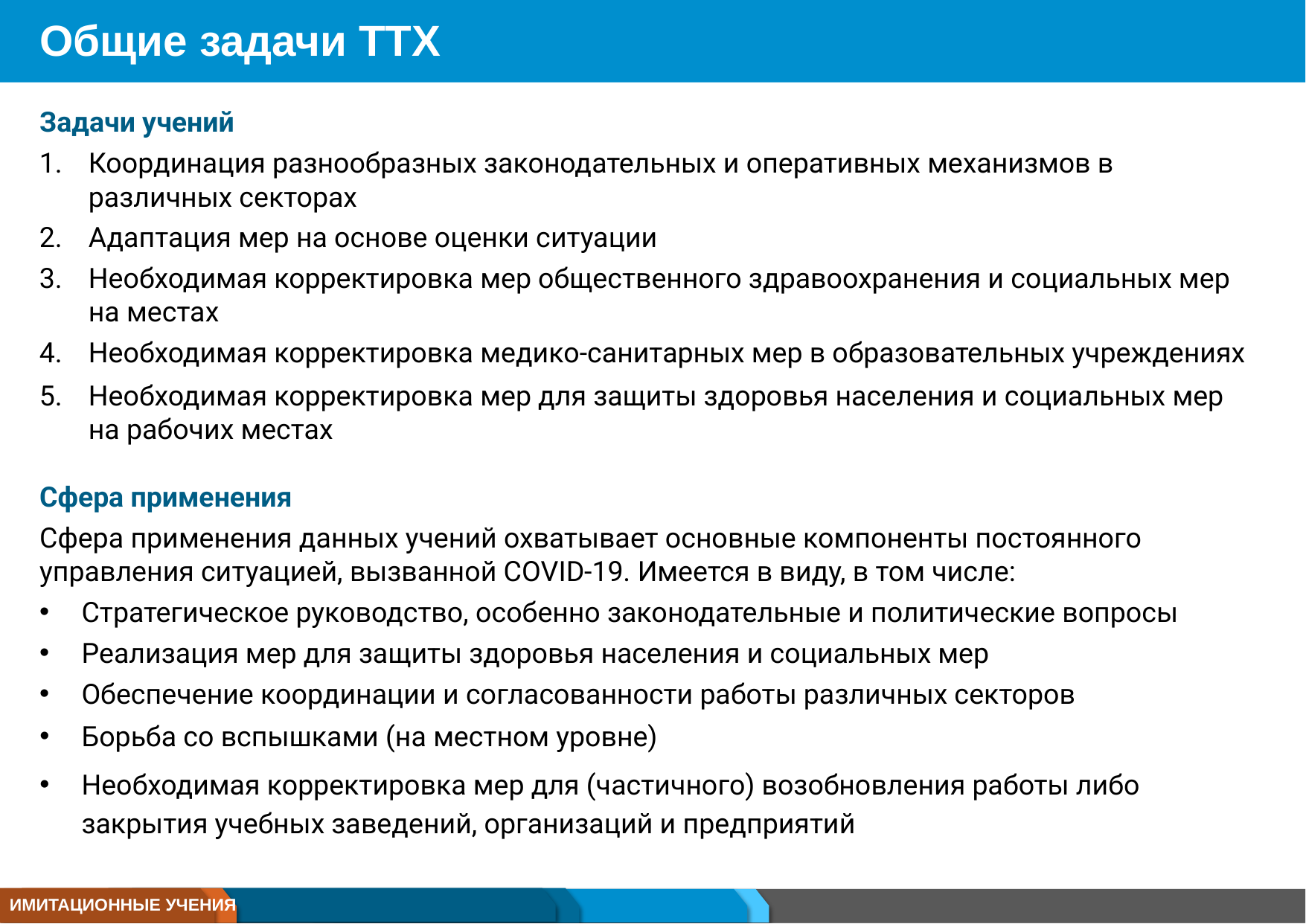

# Общие задачи TTX
Задачи учений
Координация разнообразных законодательных и оперативных механизмов в различных секторах
Адаптация мер на основе оценки ситуации
Необходимая корректировка мер общественного здравоохранения и социальных мер на местах
Необходимая корректировка медико‑санитарных мер в образовательных учреждениях
Необходимая корректировка мер для защиты здоровья населения и социальных мер на рабочих местах

Сфера применения
Сфера применения данных учений охватывает основные компоненты постоянного управления ситуацией, вызванной COVID‑19. Имеется в виду, в том числе:
Стратегическое руководство, особенно законодательные и политические вопросы
Реализация мер для защиты здоровья населения и социальных мер
Обеспечение координации и согласованности работы различных секторов
Борьба со вспышками (на местном уровне)
Необходимая корректировка мер для (частичного) возобновления работы либо закрытия учебных заведений, организаций и предприятий
ИМИТАЦИОННЫЕ УЧЕНИЯ